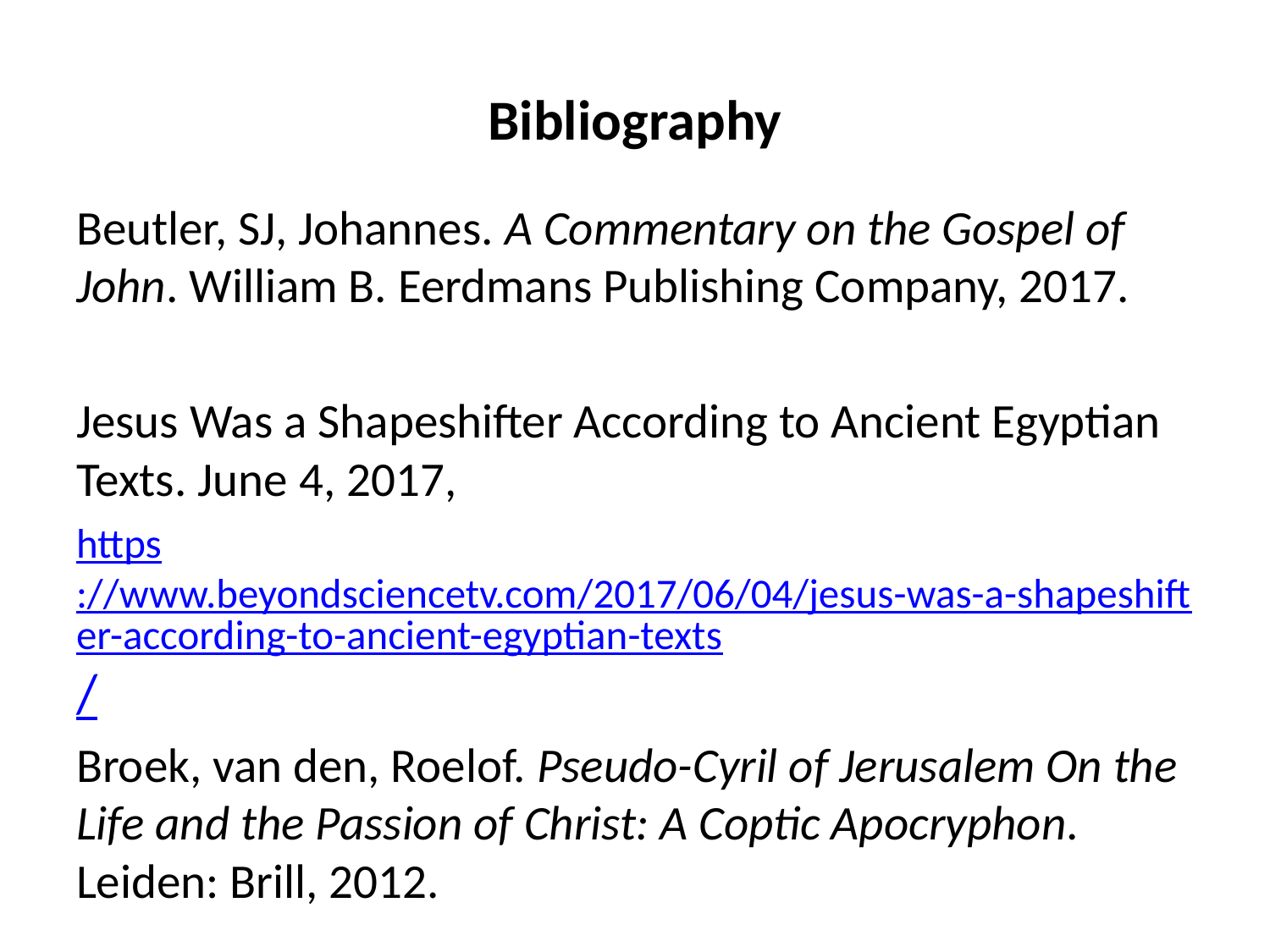

# Bibliography
Beutler, SJ, Johannes. A Commentary on the Gospel of John. William B. Eerdmans Publishing Company, 2017.

Jesus Was a Shapeshifter According to Ancient Egyptian Texts. June 4, 2017,
https://www.beyondsciencetv.com/2017/06/04/jesus-was-a-shapeshifter-according-to-ancient-egyptian-texts/
Broek, van den, Roelof. Pseudo-Cyril of Jerusalem On the Life and the Passion of Christ: A Coptic Apocryphon. Leiden: Brill, 2012.